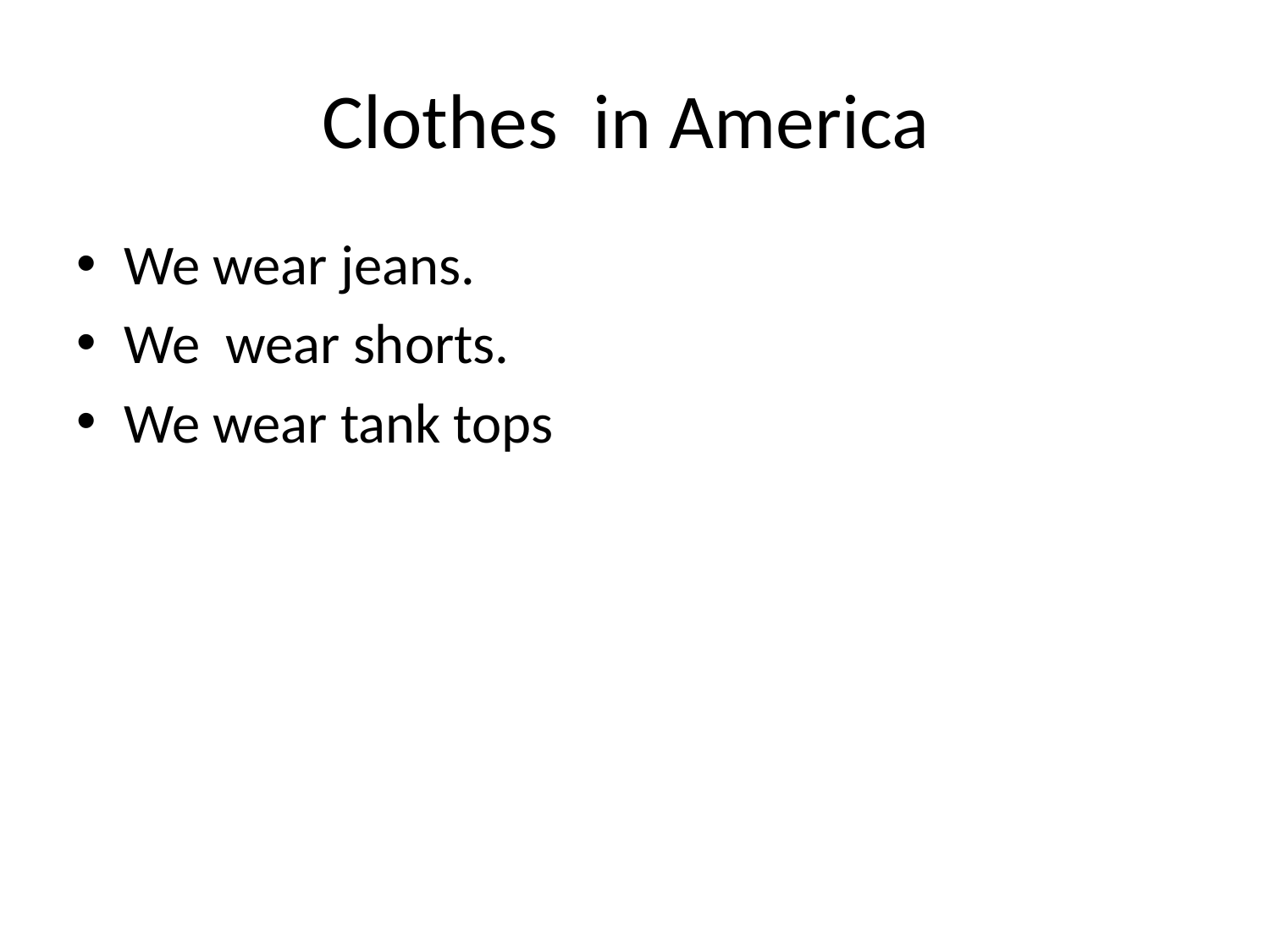

# Clothes  in America
We wear jeans.
We  wear shorts.
We wear tank tops